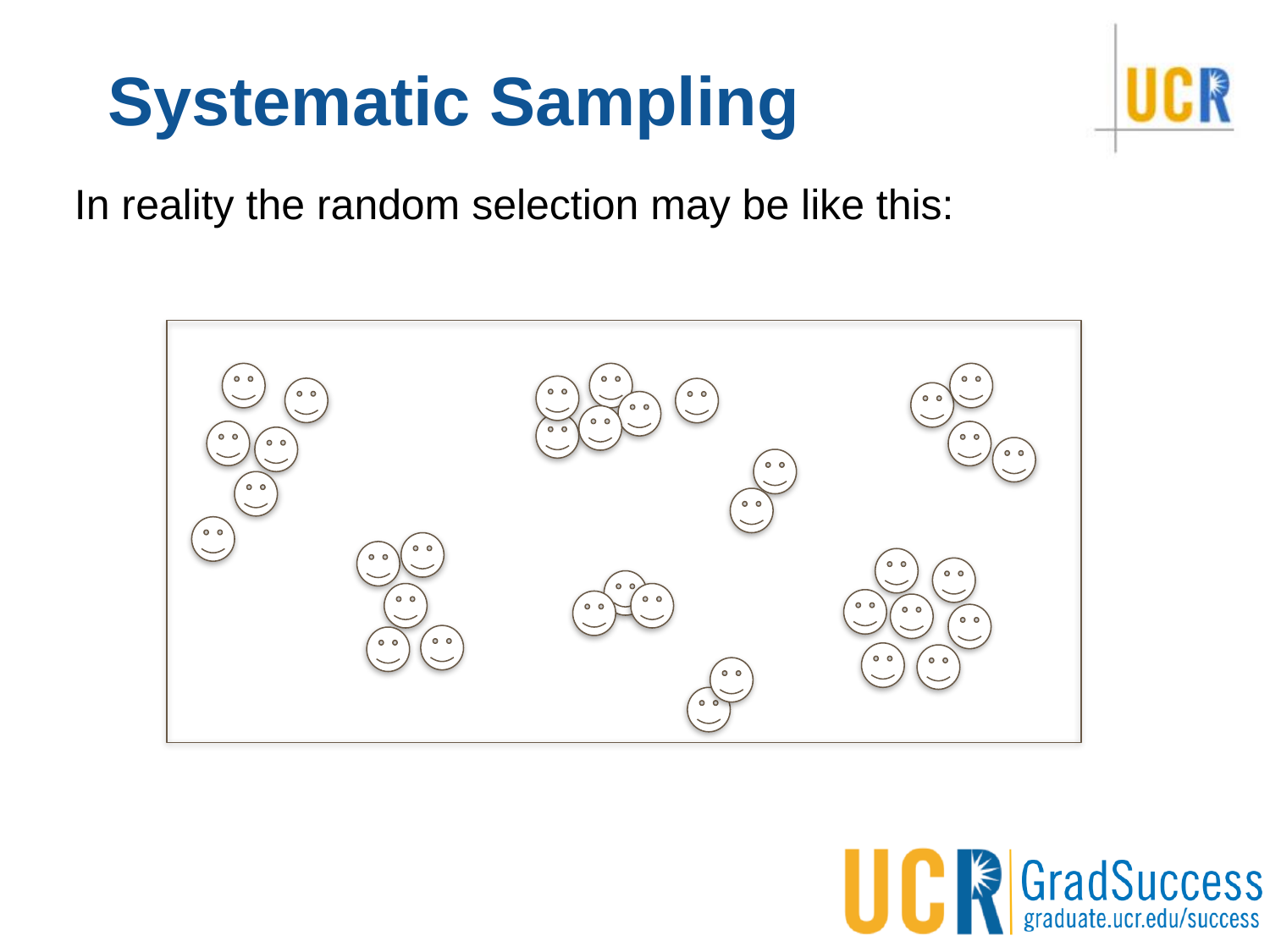

# Systematic Sampling
In reality the random selection may be like this: